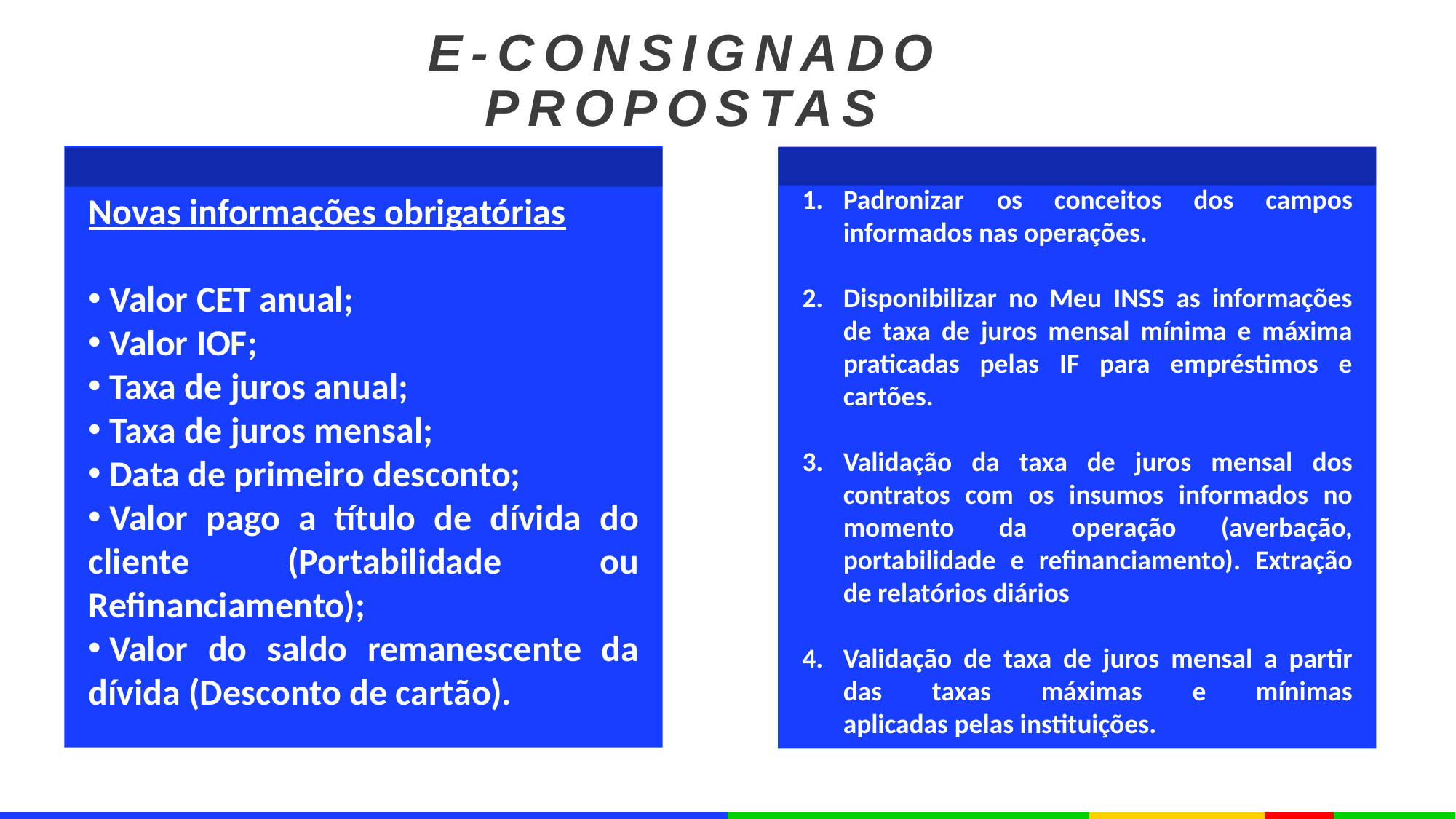

# E-Consignado
Propostas

Padronizar os conceitos dos campos informados nas operações.

Disponibilizar no Meu INSS as informações de taxa de juros mensal mínima e máxima praticadas pelas IF para empréstimos e cartões.

Validação da taxa de juros mensal dos contratos com os insumos informados no momento da operação (averbação, portabilidade e refinanciamento). Extração de relatórios diários

Validação de taxa de juros mensal a partir das taxas máximas e mínimas aplicadas pelas instituições.
Novas informações obrigatórias

 Valor CET anual;
 Valor IOF;
 Taxa de juros anual;
 Taxa de juros mensal;
 Data de primeiro desconto;
 Valor pago a título de dívida do cliente (Portabilidade ou Refinanciamento);
 Valor do saldo remanescente da dívida (Desconto de cartão).